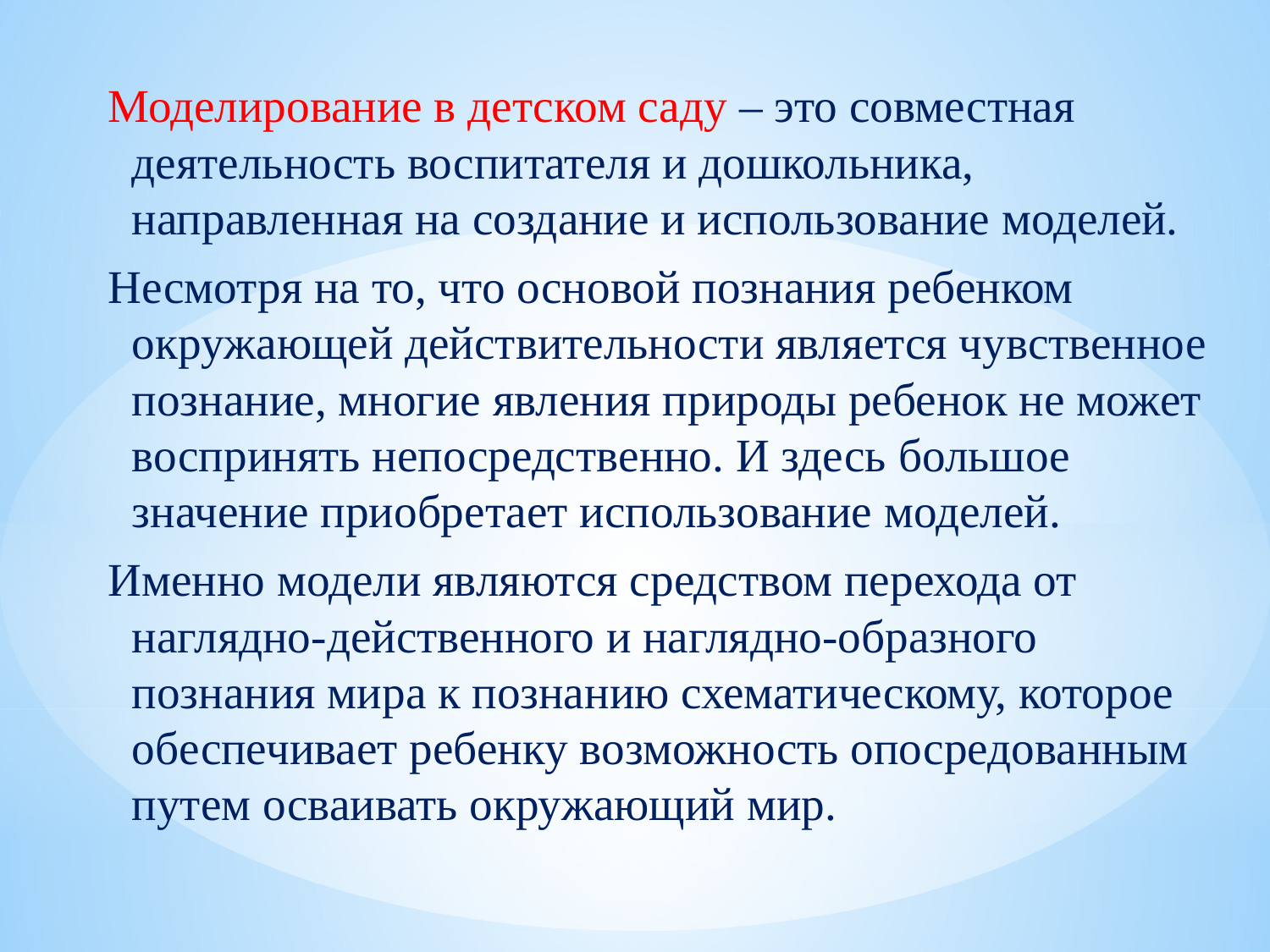

Моделирование в детском саду – это совместная деятельность воспитателя и дошкольника, направленная на создание и использование моделей.
Несмотря на то, что основой познания ребенком окружающей действительности является чувственное познание, многие явления природы ребенок не может воспринять непосредственно. И здесь большое значение приобретает использование моделей.
Именно модели являются средством перехода от наглядно-действенного и наглядно-образного познания мира к познанию схематическому, которое обеспечивает ребенку возможность опосредованным путем осваивать окружающий мир.